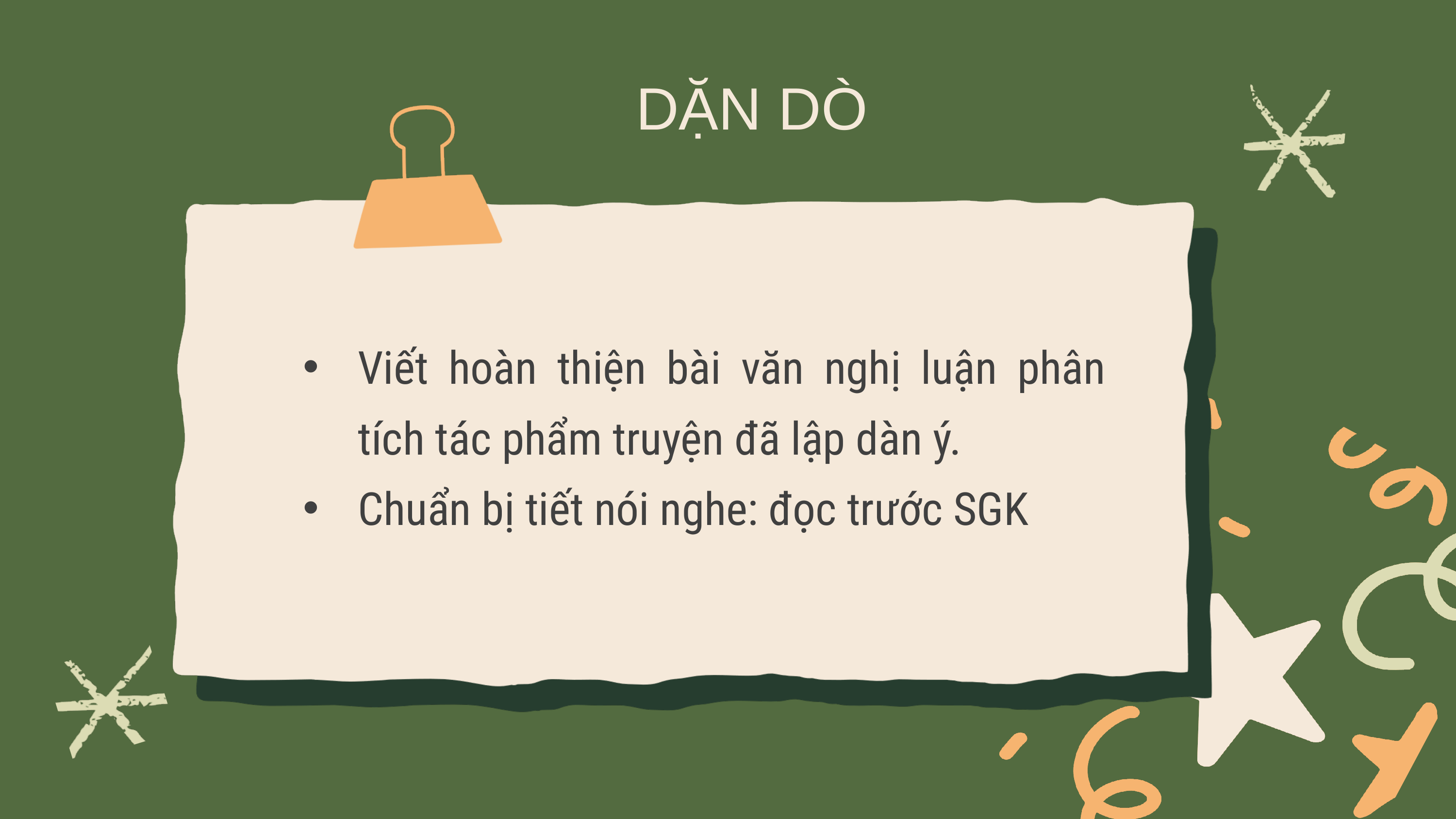

DẶN DÒ

Viết hoàn thiện bài văn nghị luận phân tích tác phẩm truyện đã lập dàn ý.
Chuẩn bị tiết nói nghe: đọc trước SGK